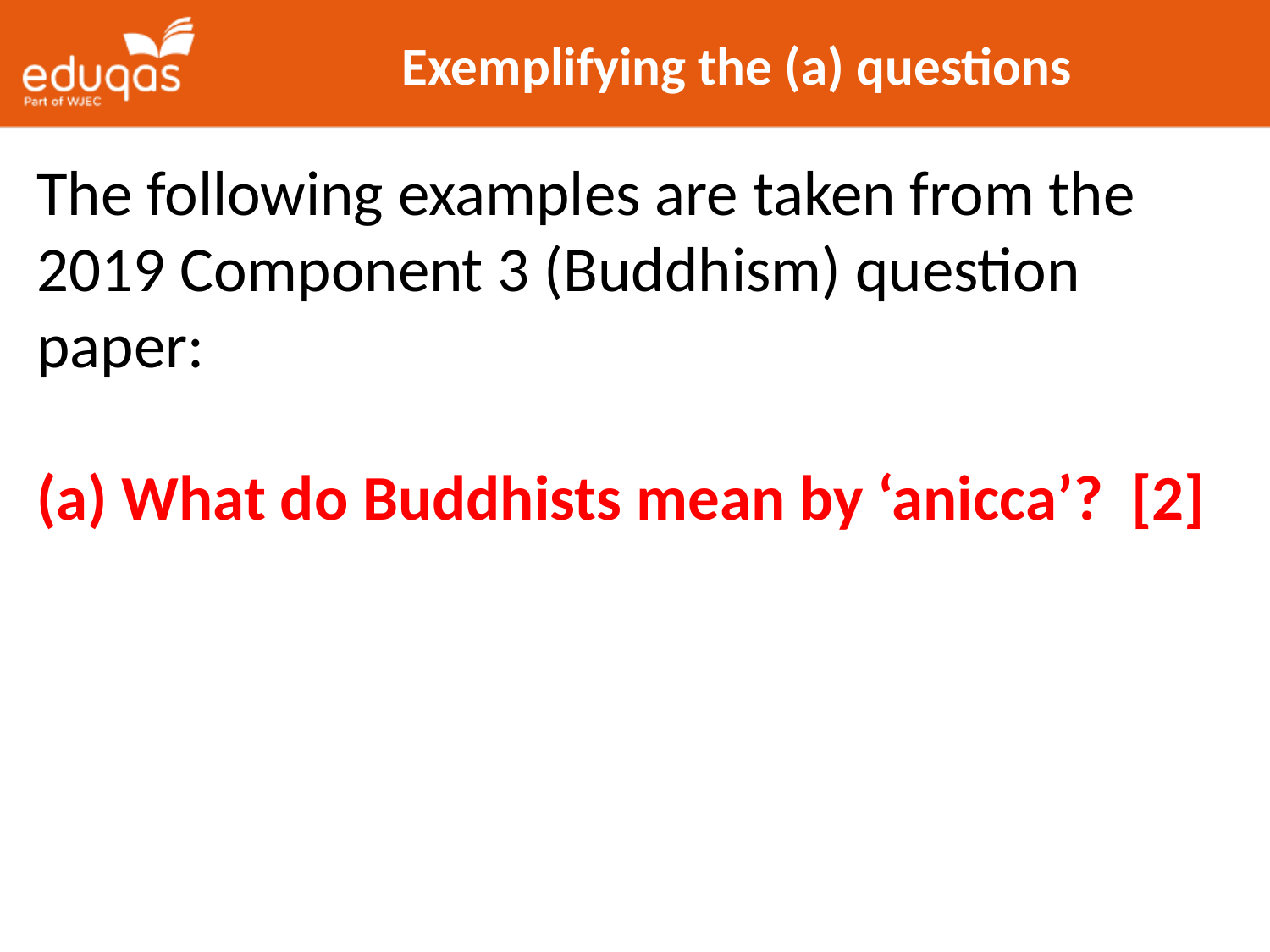

# Exemplifying the (a) questions
The following examples are taken from the 2019 Component 3 (Buddhism) question paper:

(a) What do Buddhists mean by ‘anicca’?  [2]